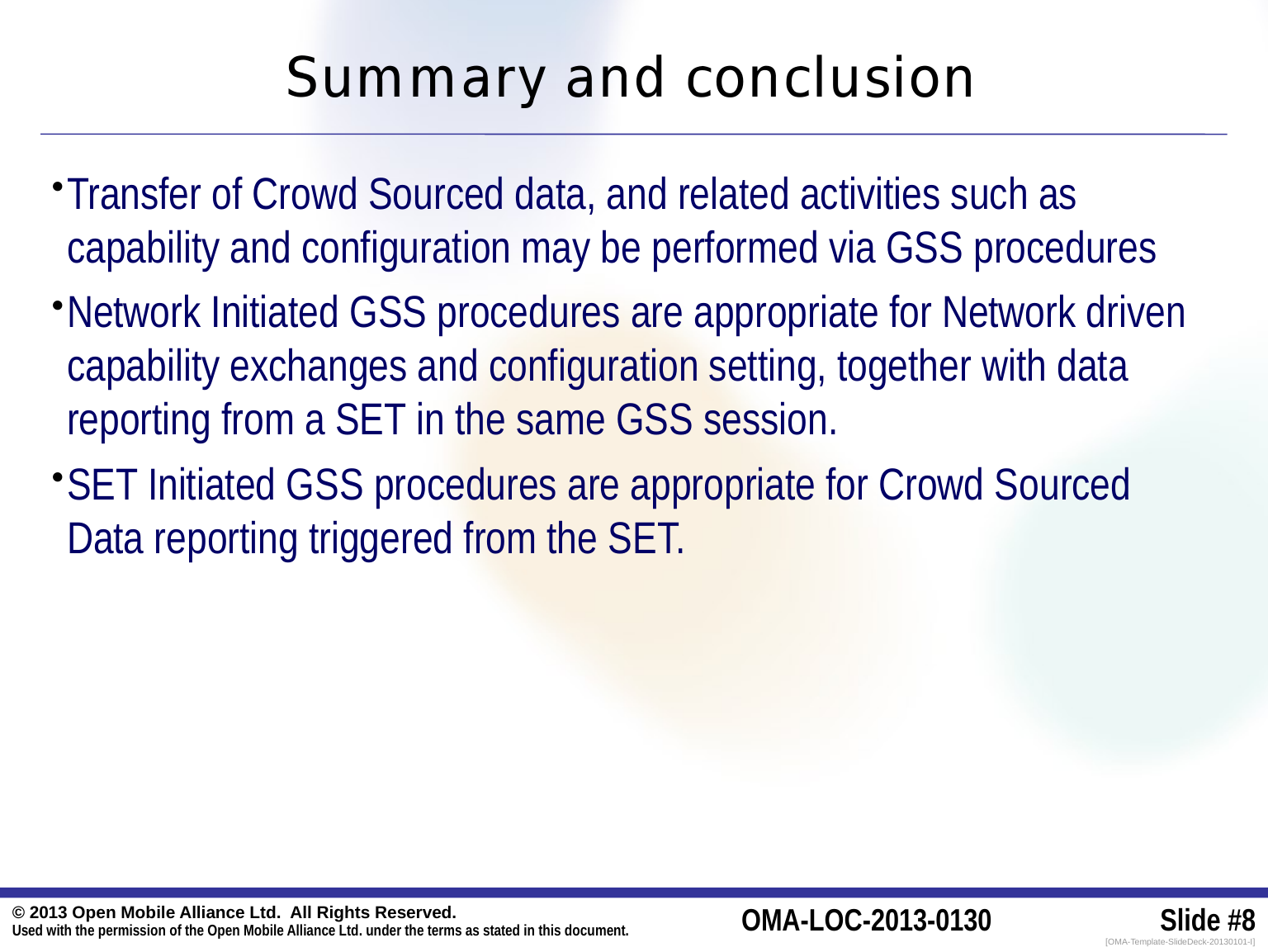

# Summary and conclusion
Transfer of Crowd Sourced data, and related activities such as capability and configuration may be performed via GSS procedures
Network Initiated GSS procedures are appropriate for Network driven capability exchanges and configuration setting, together with data reporting from a SET in the same GSS session.
SET Initiated GSS procedures are appropriate for Crowd Sourced Data reporting triggered from the SET.